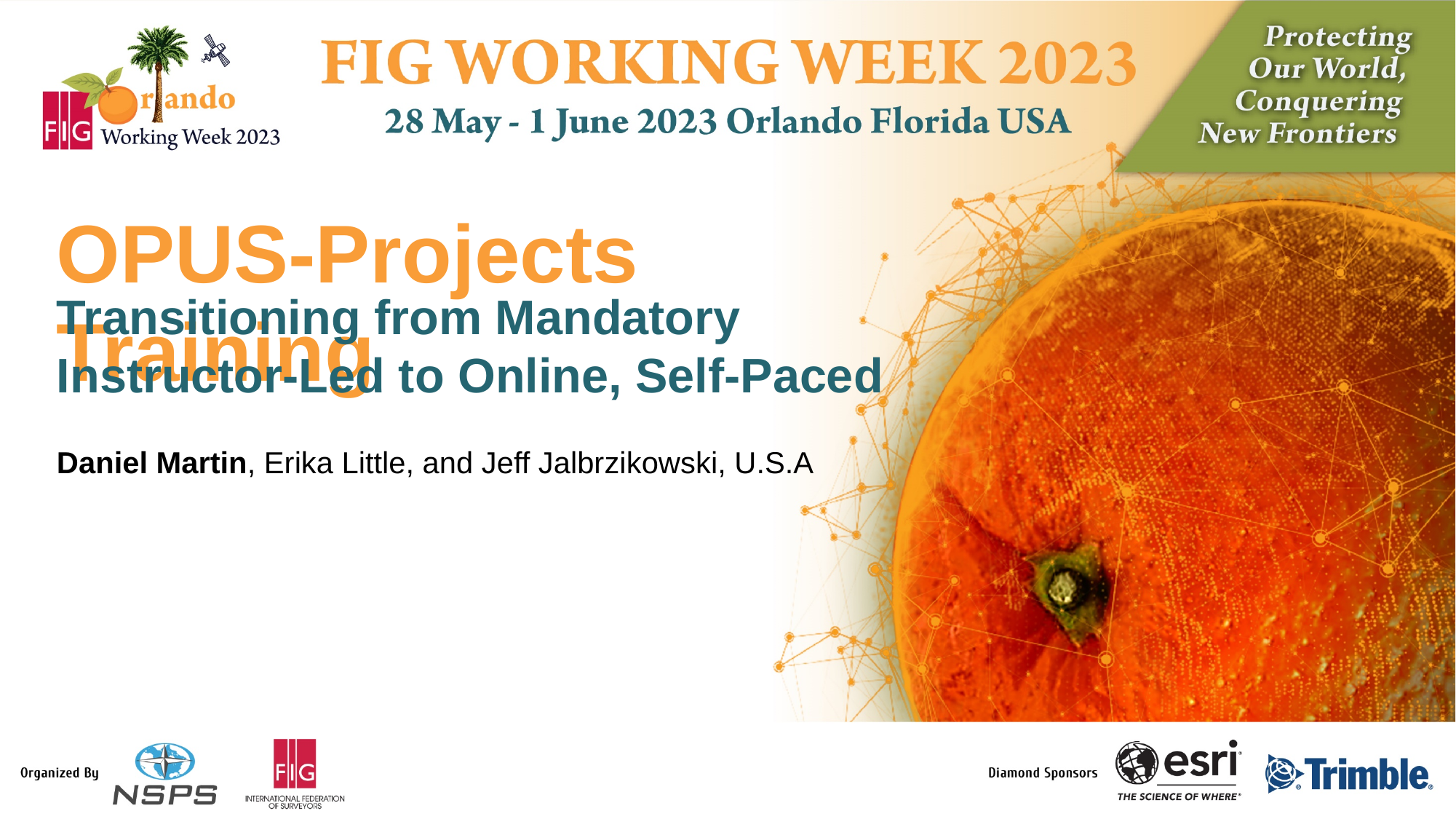

OPUS-Projects Training
Transitioning from Mandatory Instructor-Led to Online, Self-Paced
Daniel Martin, Erika Little, and Jeff Jalbrzikowski, U.S.A